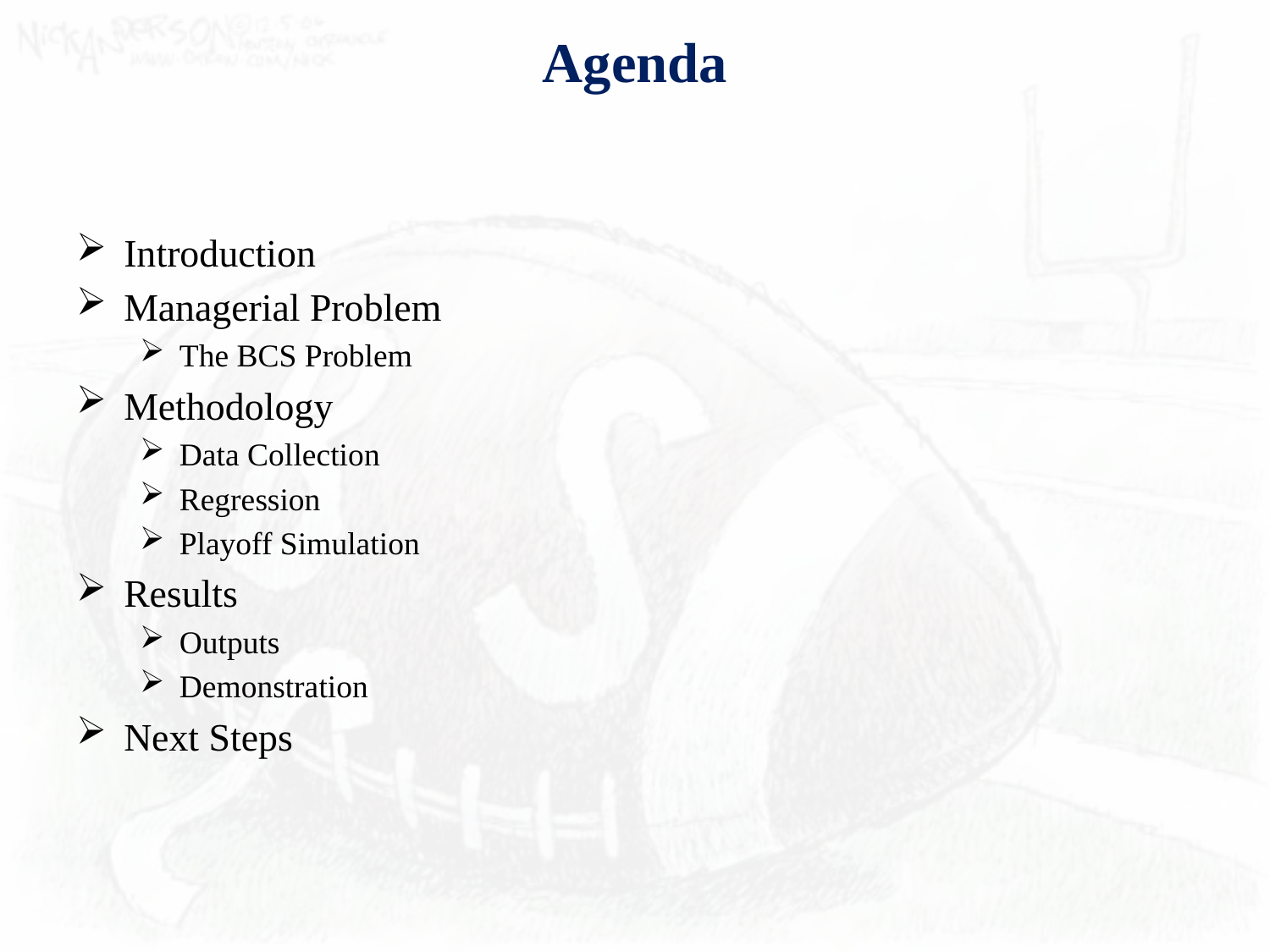

# Agenda
Introduction
Managerial Problem
The BCS Problem
Methodology
Data Collection
Regression
Playoff Simulation
Results
Outputs
Demonstration
Next Steps